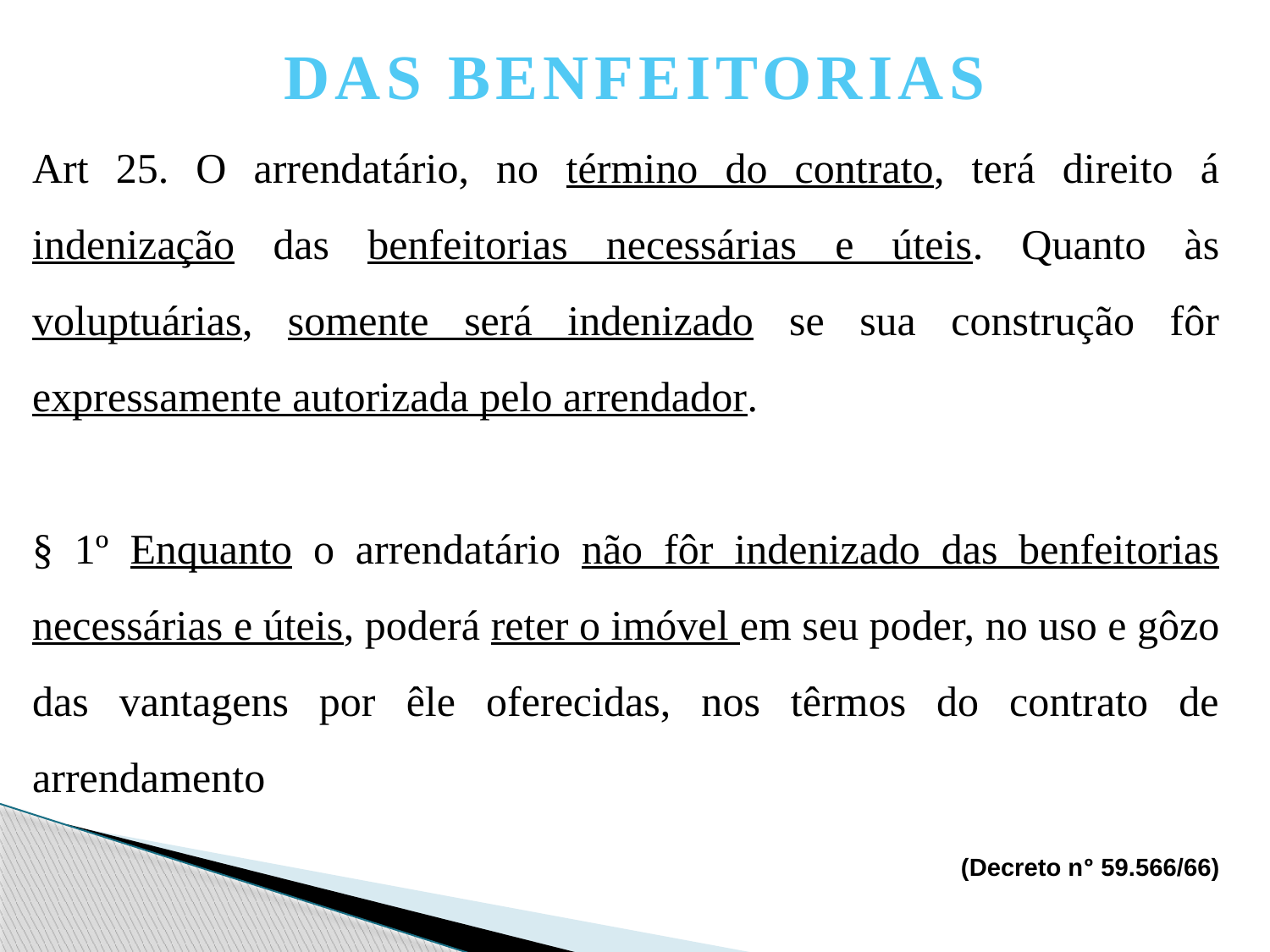

DAS BENFEITORIAS

Art 25. O arrendatário, no término do contrato, terá direito á indenização das benfeitorias necessárias e úteis. Quanto às voluptuárias, somente será indenizado se sua construção fôr expressamente autorizada pelo arrendador.

§ 1º Enquanto o arrendatário não fôr indenizado das benfeitorias necessárias e úteis, poderá reter o imóvel em seu poder, no uso e gôzo das vantagens por êle oferecidas, nos têrmos do contrato de arrendamento
									  (Decreto nº 59.566/66)